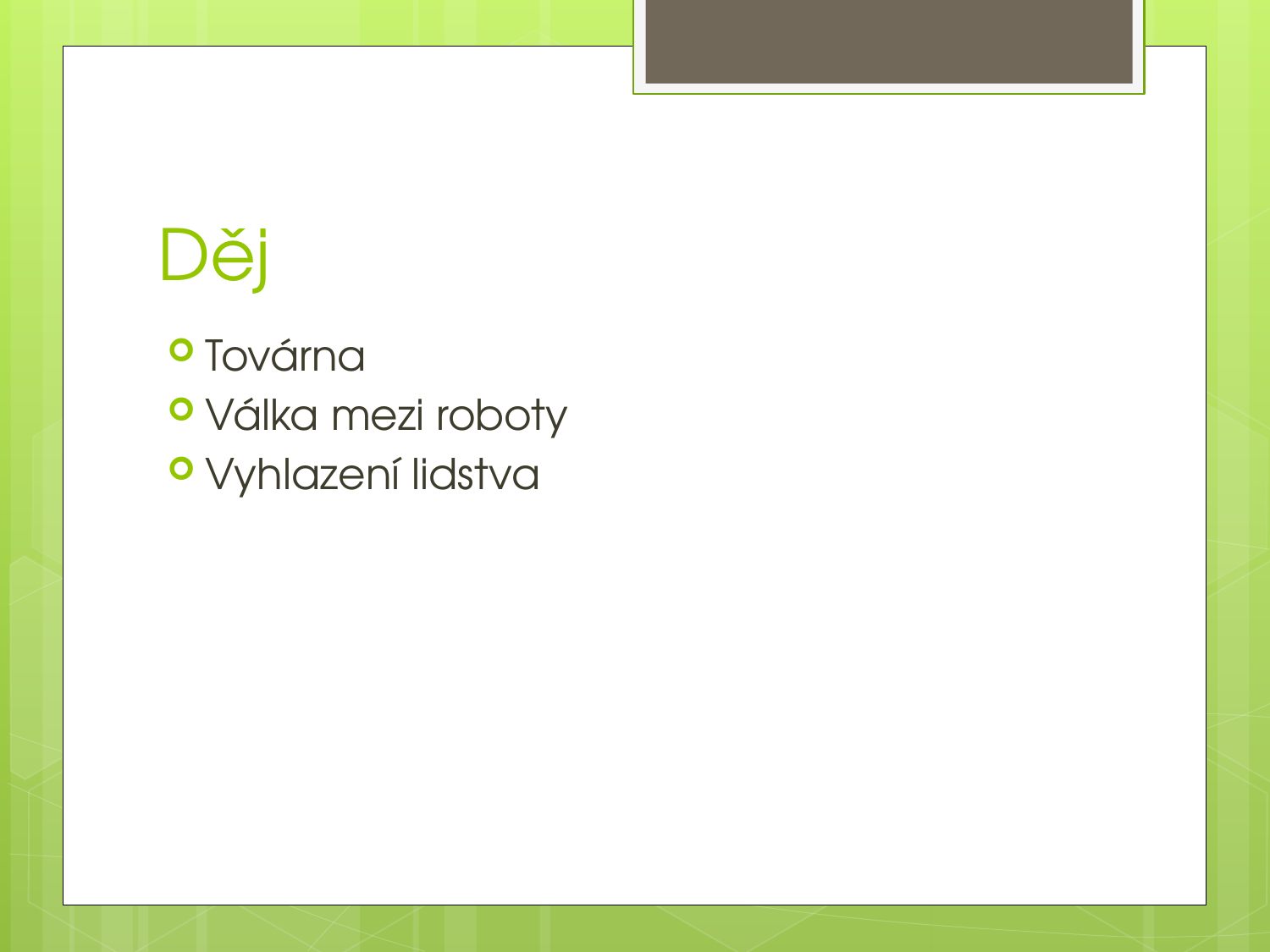

# Děj
Továrna
Válka mezi roboty
Vyhlazení lidstva